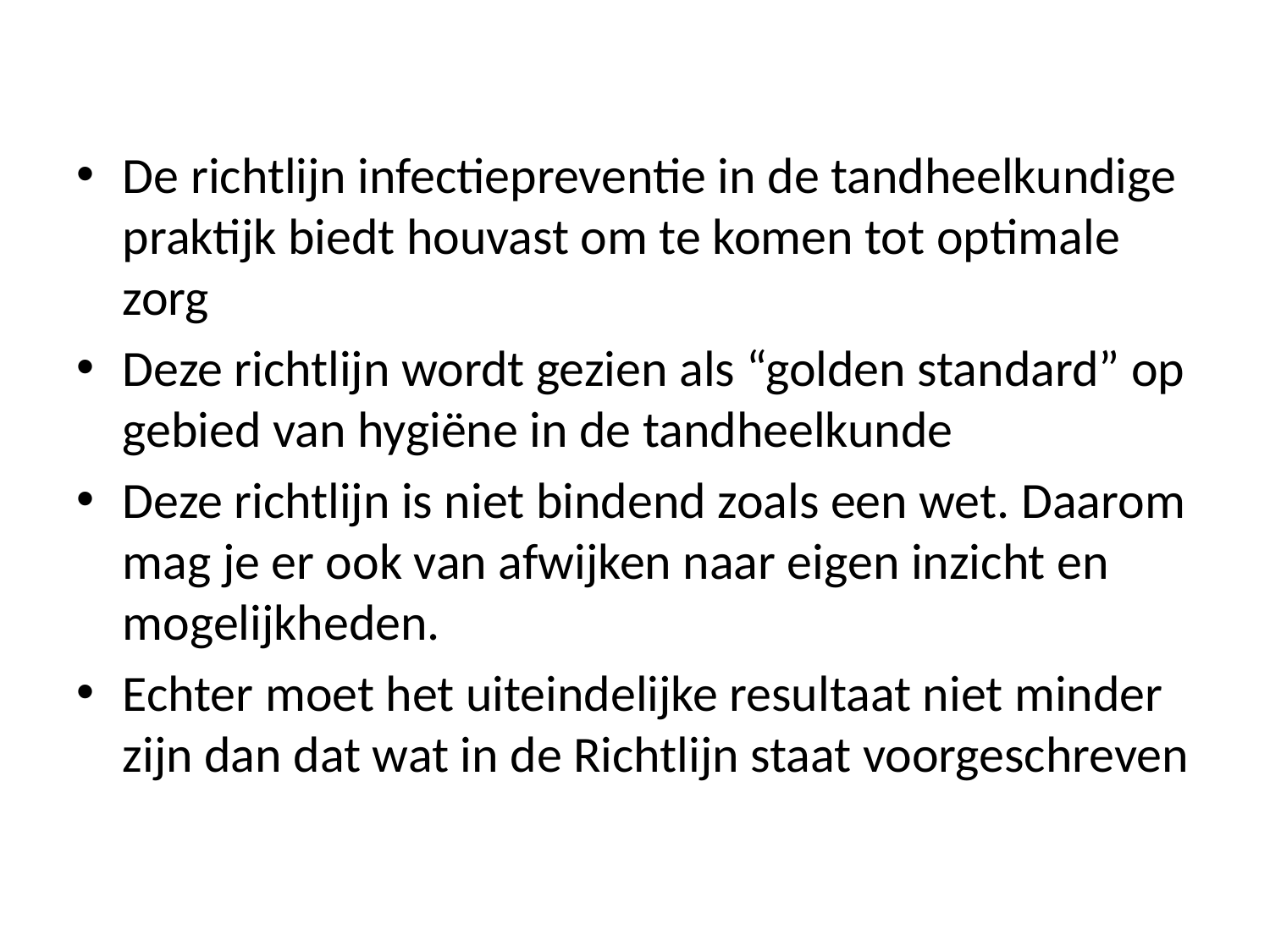

De richtlijn infectiepreventie in de tandheelkundige praktijk biedt houvast om te komen tot optimale zorg
Deze richtlijn wordt gezien als “golden standard” op gebied van hygiëne in de tandheelkunde
Deze richtlijn is niet bindend zoals een wet. Daarom mag je er ook van afwijken naar eigen inzicht en mogelijkheden.
Echter moet het uiteindelijke resultaat niet minder zijn dan dat wat in de Richtlijn staat voorgeschreven